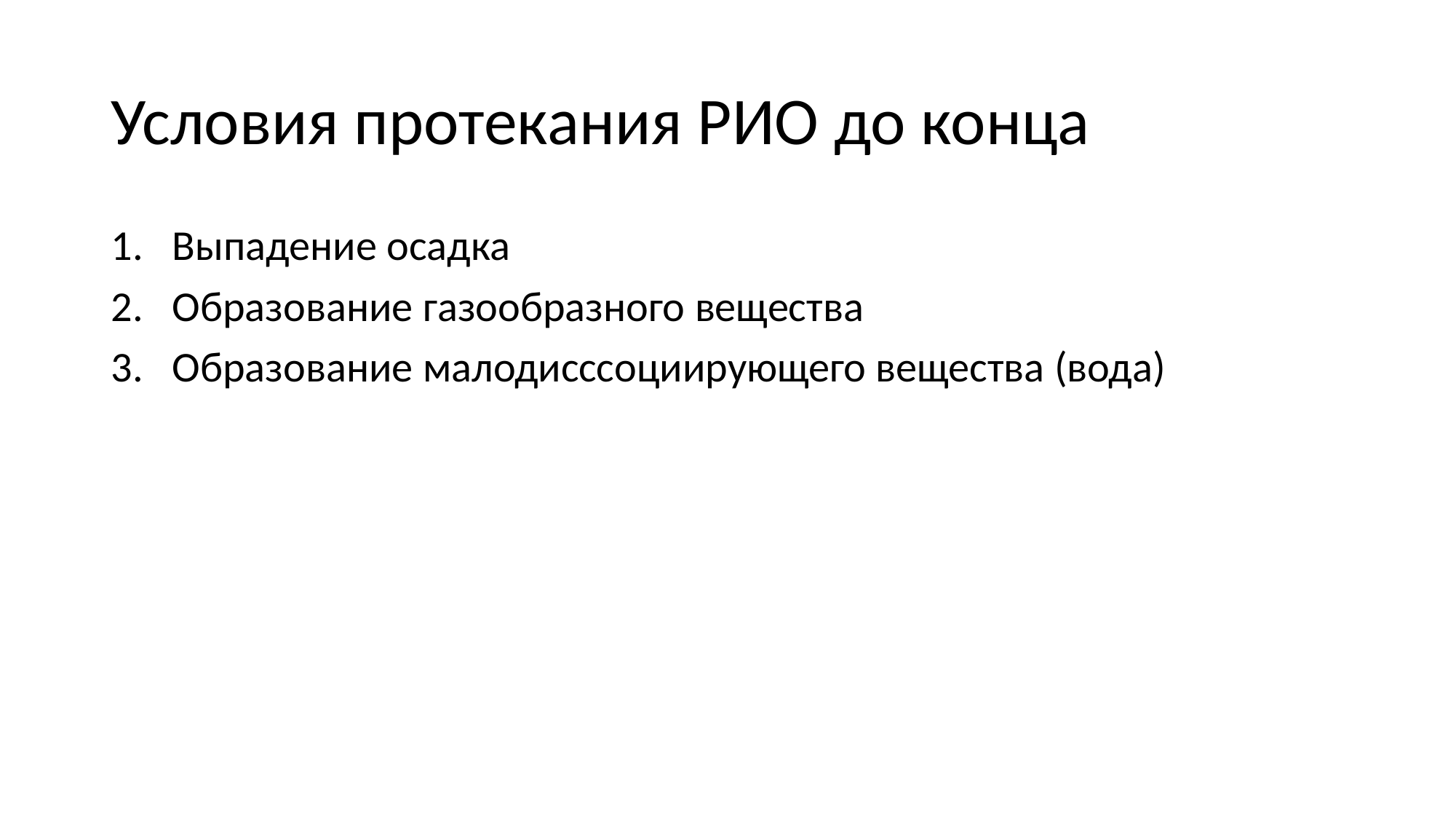

# Условия протекания РИО до конца
Выпадение осадка
Образование газообразного вещества
Образование малодисссоциирующего вещества (вода)